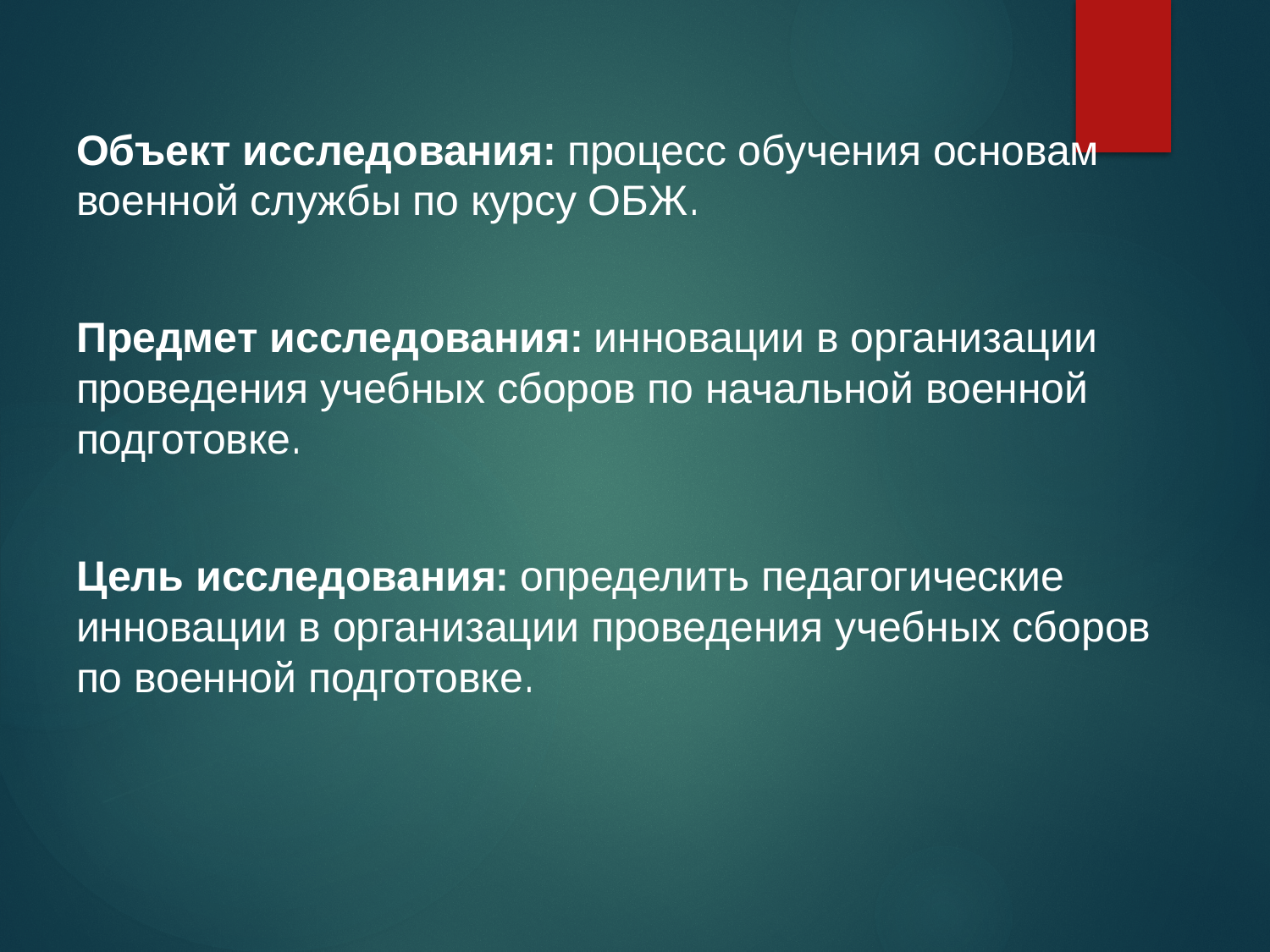

Объект исследования: процесс обучения основам военной службы по курсу ОБЖ.

Предмет исследования: инновации в организации проведения учебных сборов по начальной военной подготовке.

Цель исследования: определить педагогические инновации в организации проведения учебных сборов по военной подготовке.